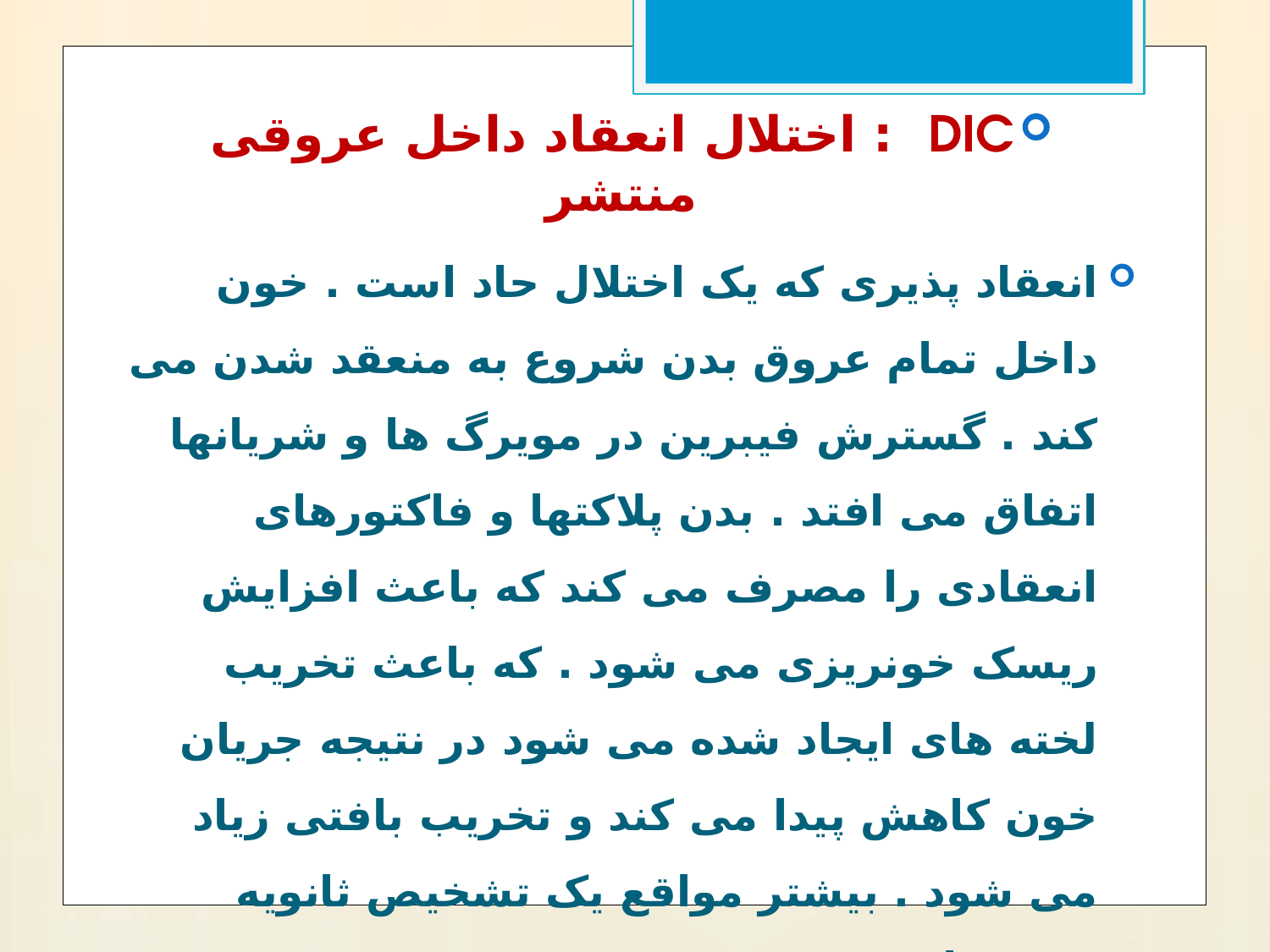

DIC  : اختلال انعقاد داخل عروقی منتشر
انعقاد پذیری که یک اختلال حاد است . خون داخل تمام عروق بدن شروع به منعقد شدن می کند . گسترش فیبرین در مویرگ ها و شریانها اتفاق می افتد . بدن پلاکتها و فاکتورهای انعقادی را مصرف می کند که باعث افزایش ریسک خونریزی می شود . که باعث تخریب لخته های ایجاد شده می شود در نتیجه جریان خون کاهش پیدا می کند و تخریب بافتی زیاد می شود . بیشتر مواقع یک تشخیص ثانویه وجود دارد.